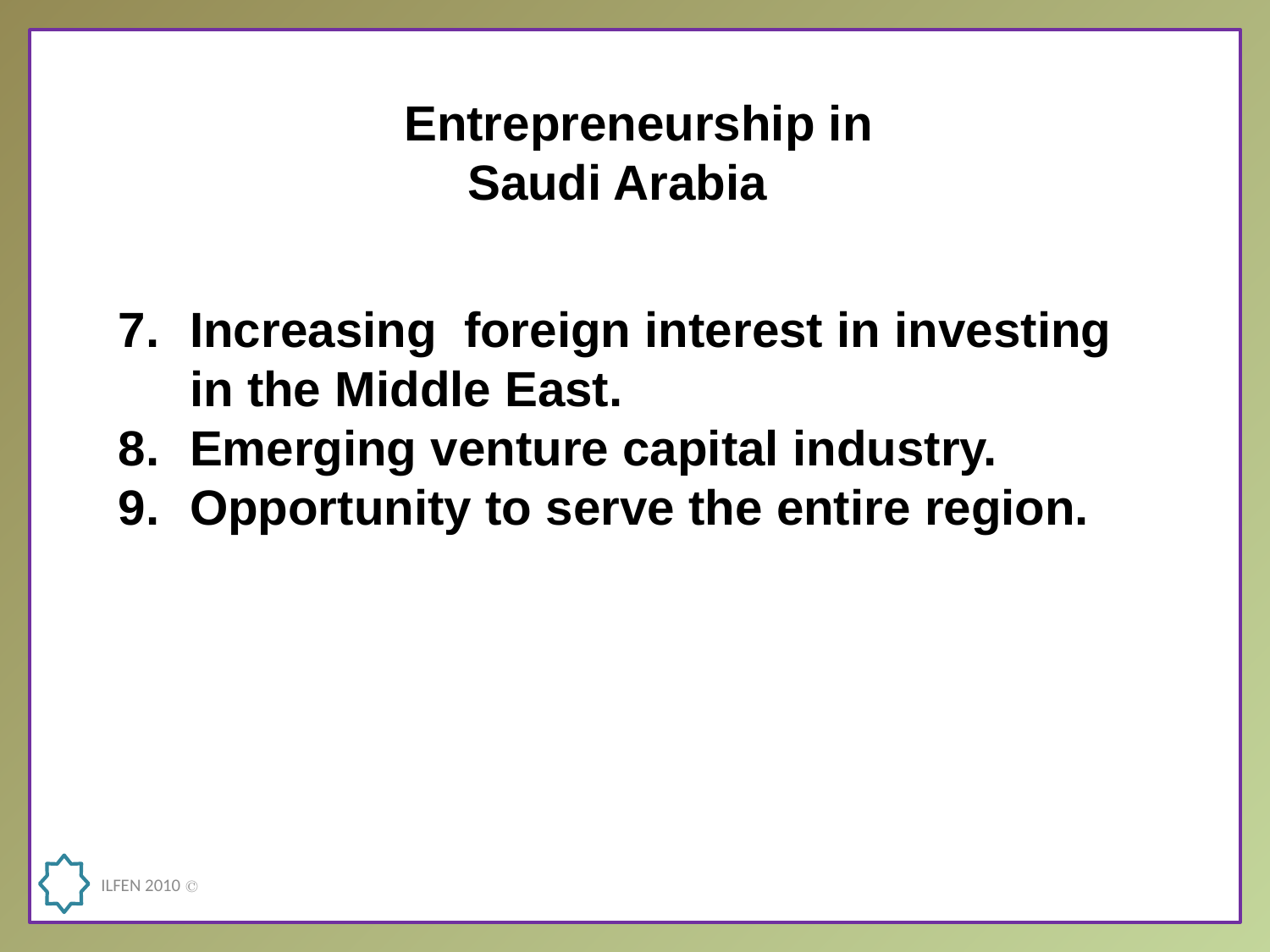

Entrepreneurship in Saudi Arabia

Increasing  foreign interest in investing in the Middle East.
Emerging venture capital industry.
Opportunity to serve the entire region.